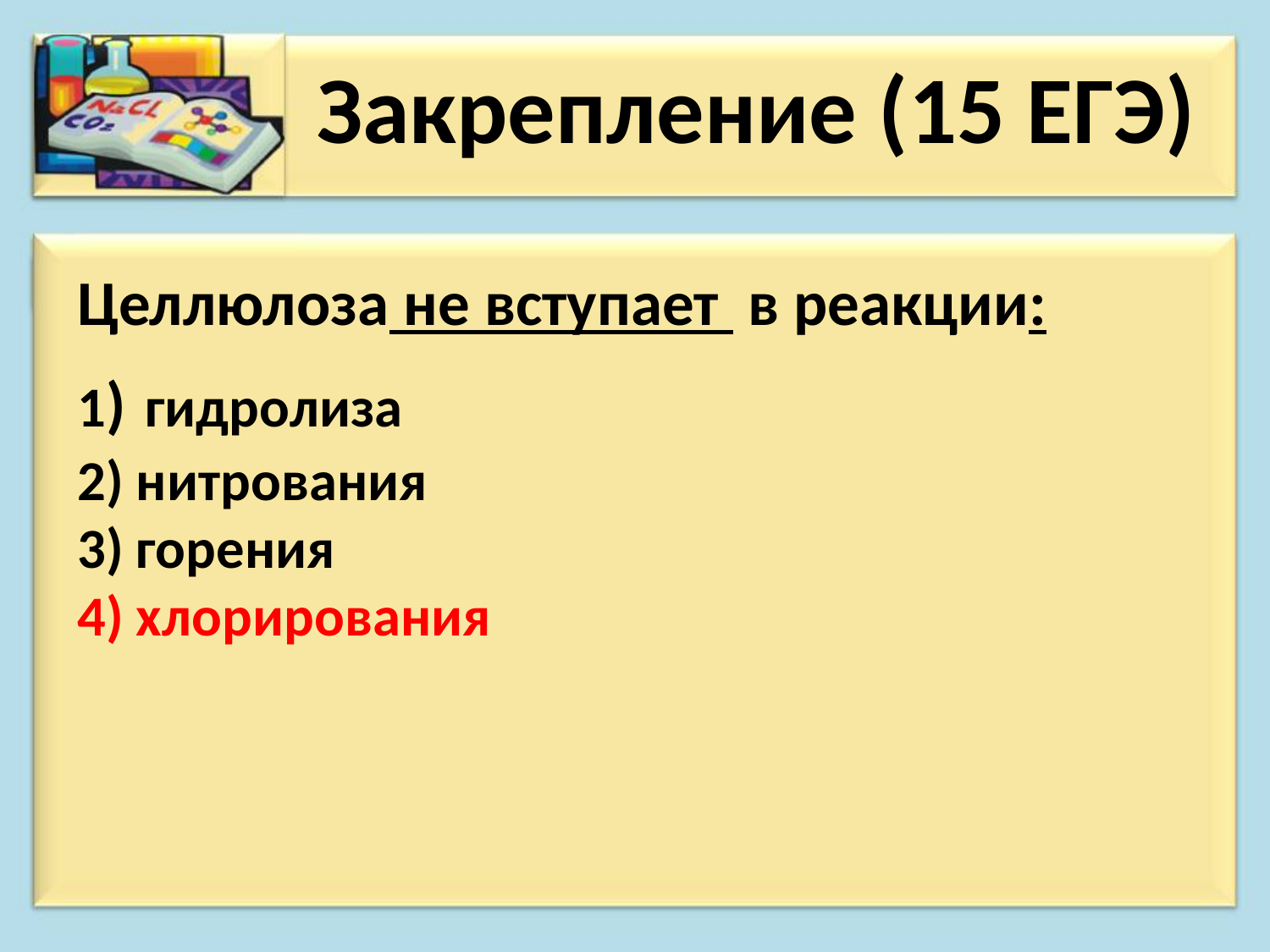

# Закрепление (15 ЕГЭ)
Целлюлоза не вступает  в реакции:

1) гидролиза
2) нитрования
3) горения
4) хлорирования